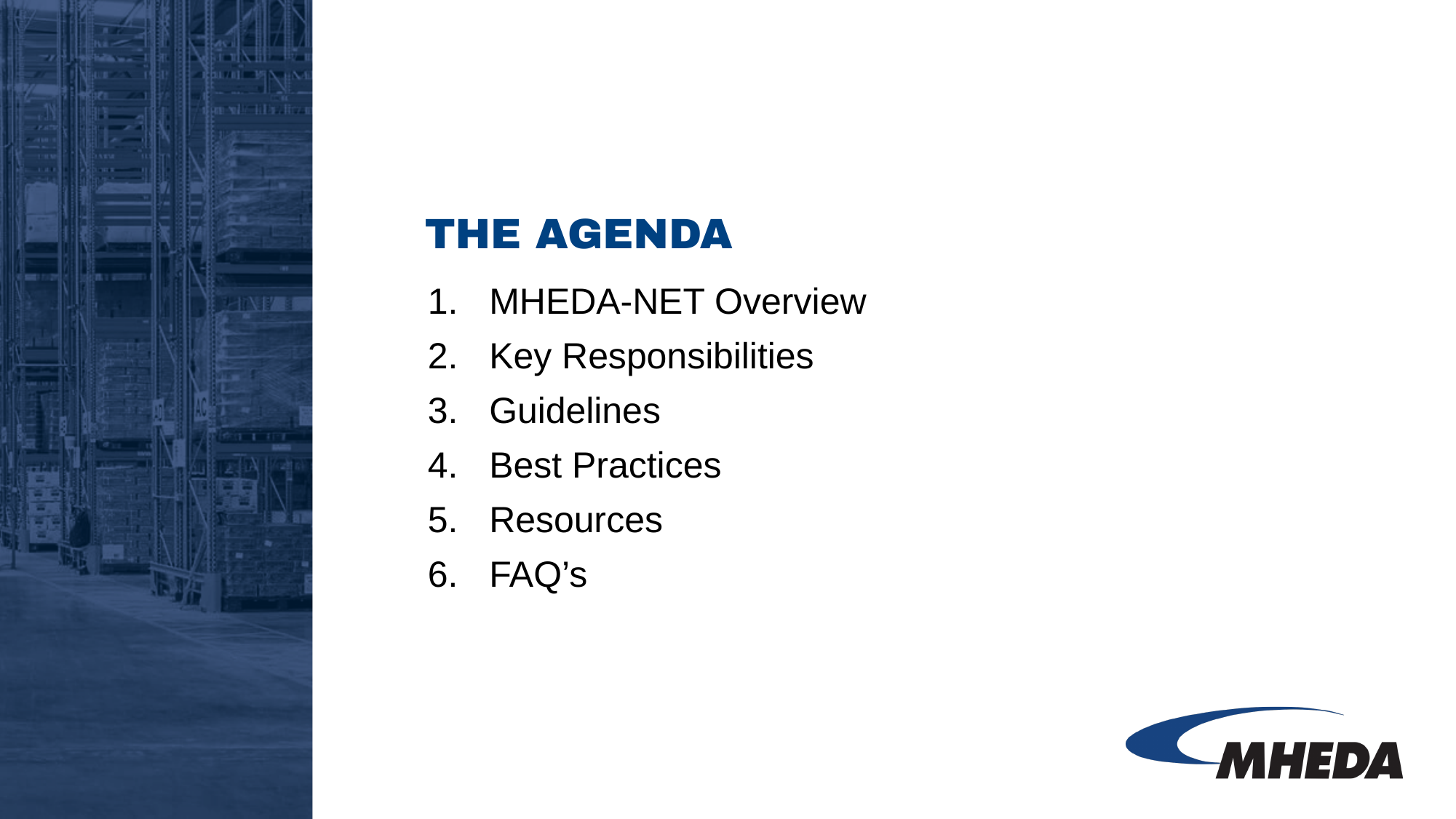

# The agenda
MHEDA-NET Overview
Key Responsibilities
Guidelines
Best Practices
Resources
FAQ’s